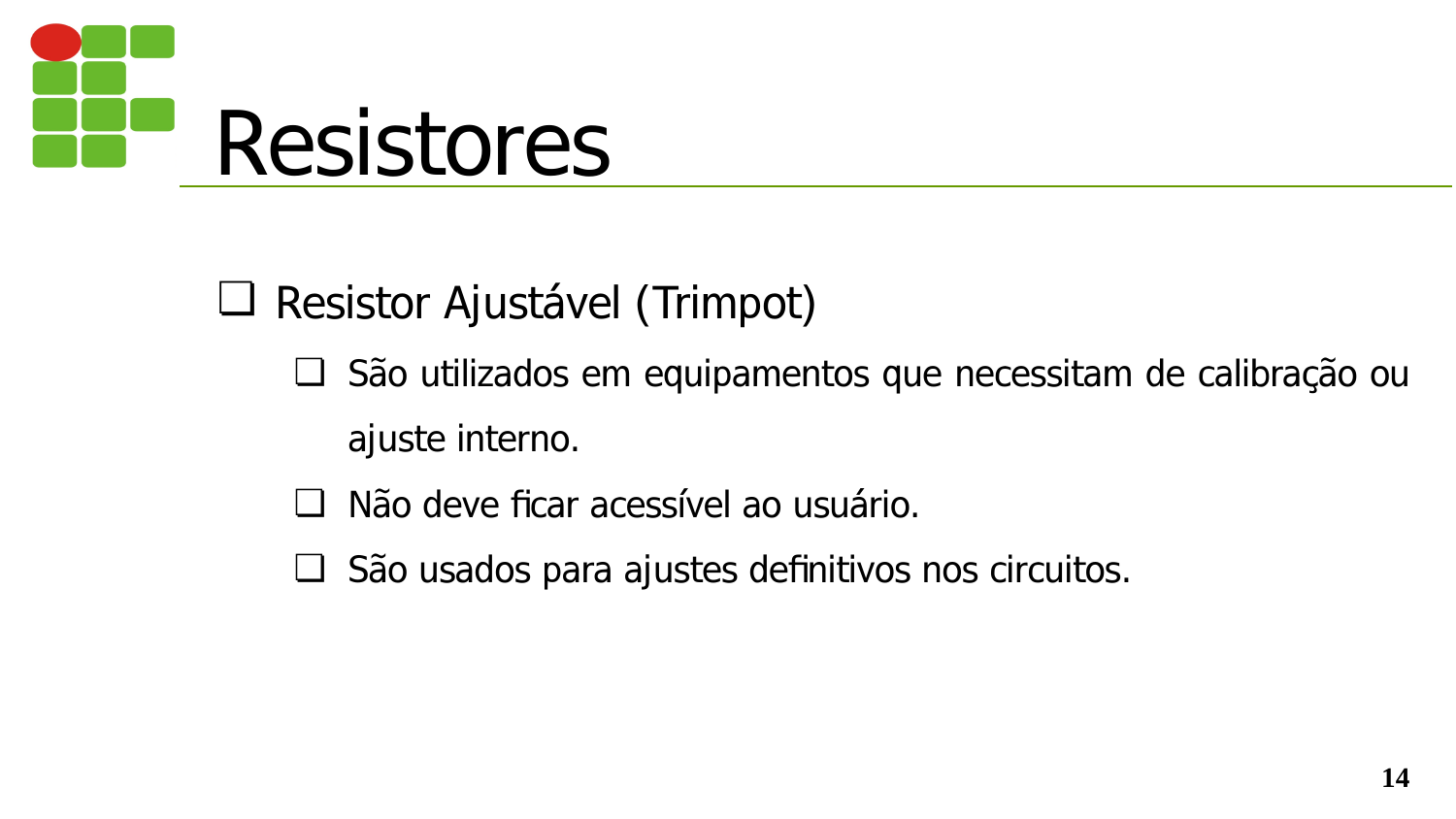

# Resistores
Resistor Ajustável (Trimpot)
São utilizados em equipamentos que necessitam de calibração ou ajuste interno.
Não deve ficar acessível ao usuário.
São usados para ajustes definitivos nos circuitos.
14